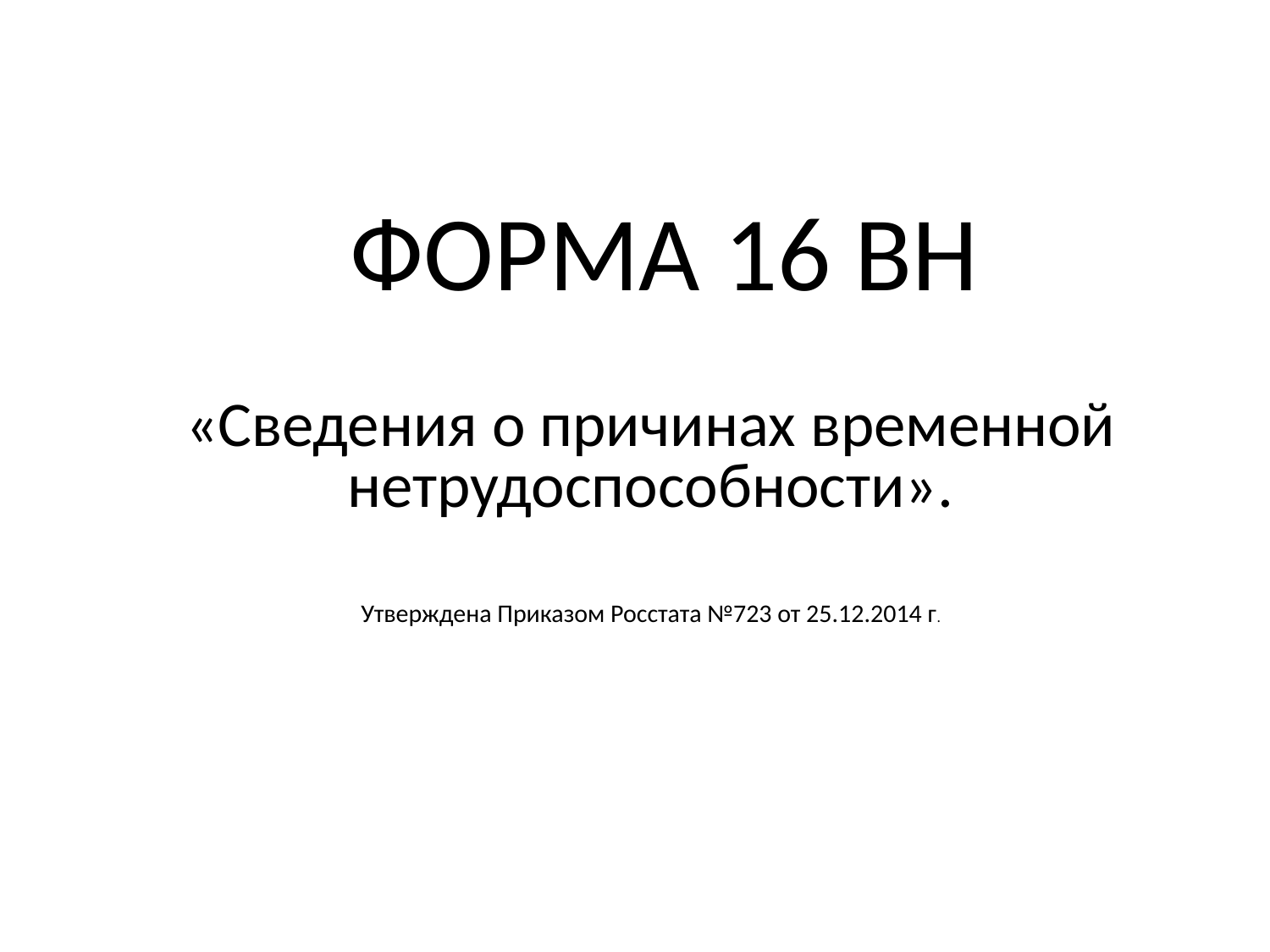

# ФОРМА 16 ВН
«Сведения о причинах временной нетрудоспособности».

Утверждена Приказом Росстата №723 от 25.12.2014 г.